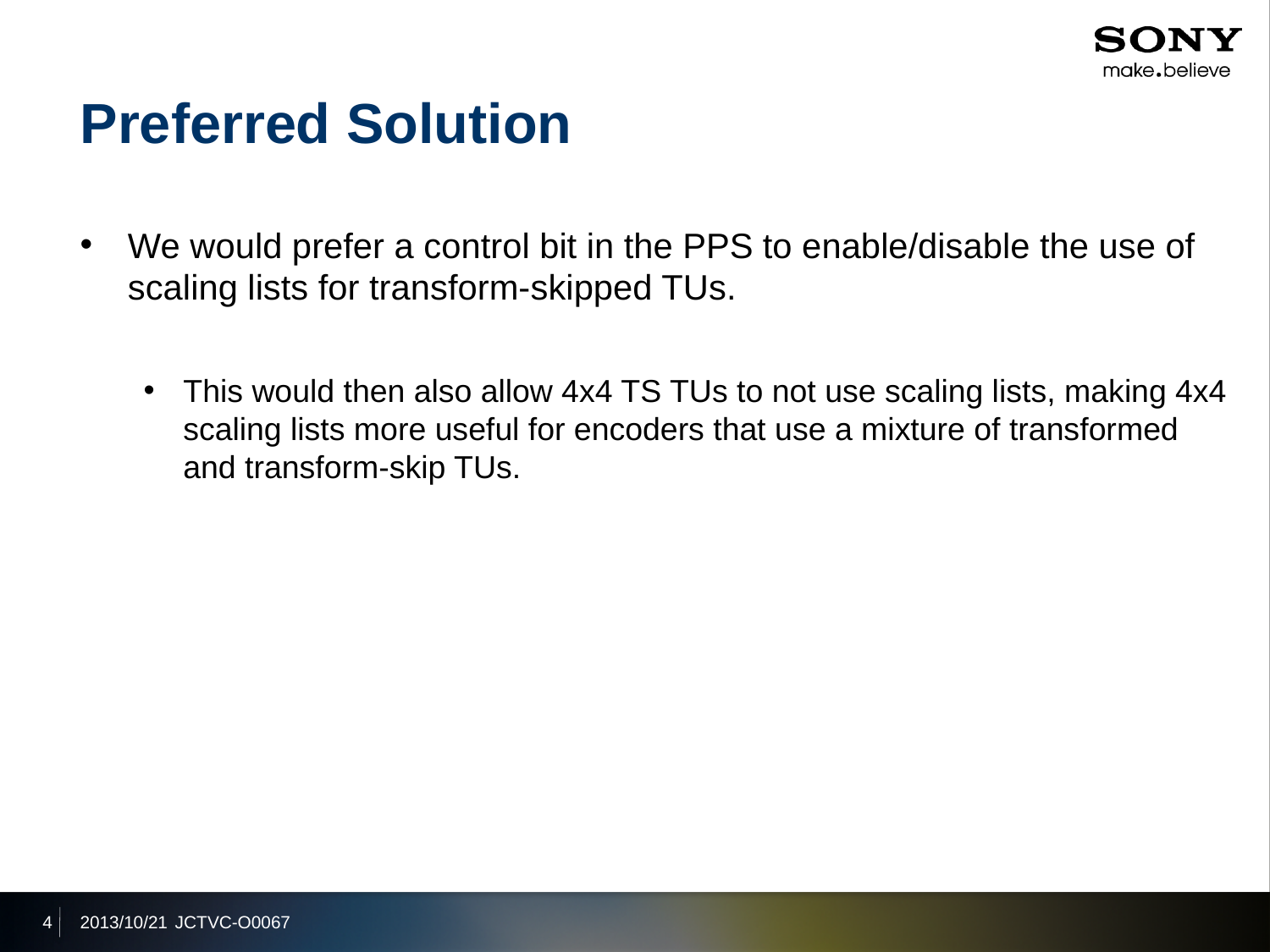

# Preferred Solution

We would prefer a control bit in the PPS to enable/disable the use of scaling lists for transform-skipped TUs.

This would then also allow 4x4 TS TUs to not use scaling lists, making 4x4 scaling lists more useful for encoders that use a mixture of transformed and transform-skip TUs.

4
2013/10/21
JCTVC-O0067